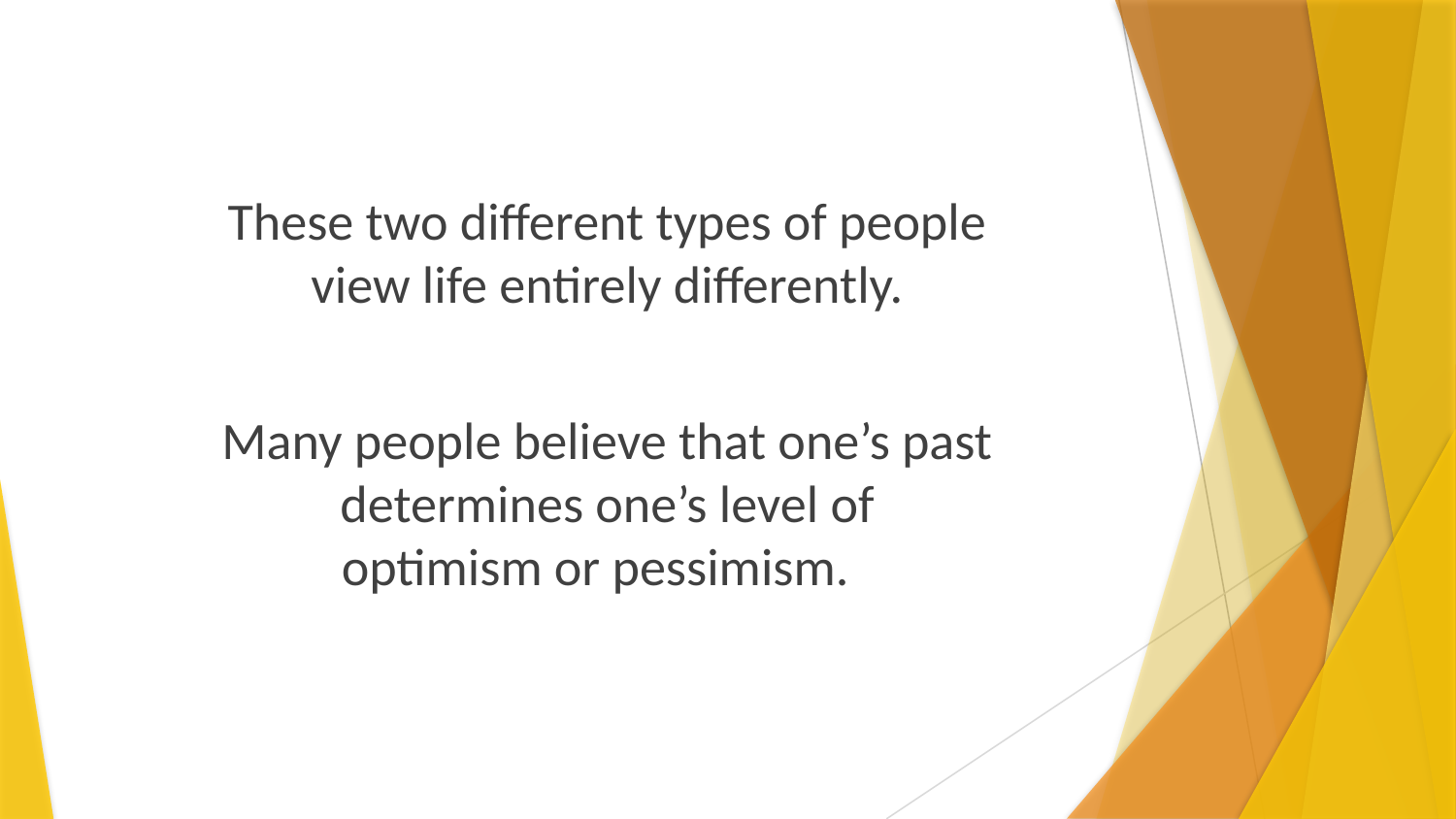

These two different types of people
view life entirely differently.

Many people believe that one’s past
determines one’s level of
optimism or pessimism.